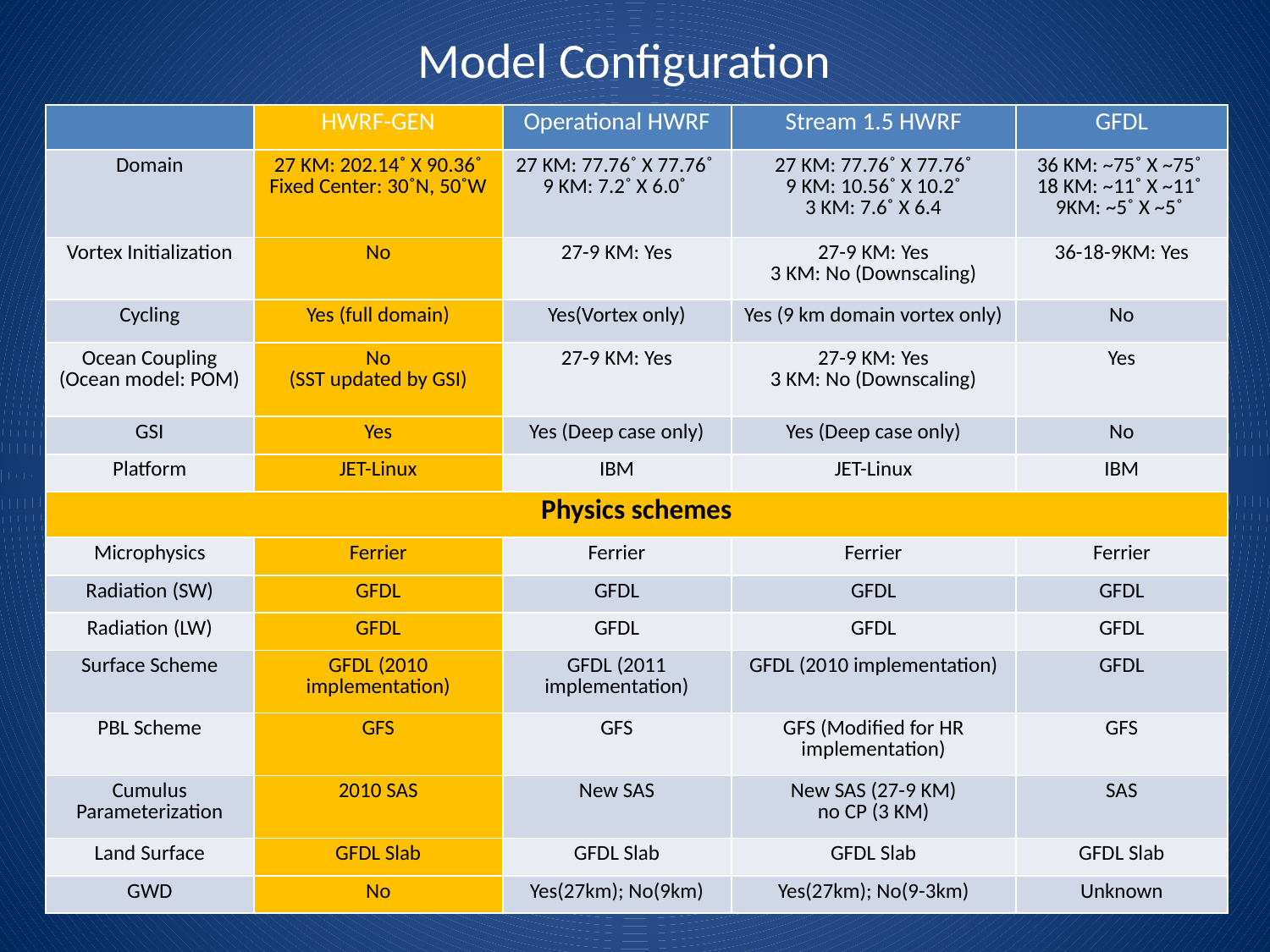

# Model Configuration
|  | HWRF-GEN | Operational HWRF | Stream 1.5 HWRF | GFDL |
| --- | --- | --- | --- | --- |
| Domain | 27 KM: 202.14˚ X 90.36˚ Fixed Center: 30˚N, 50˚W | 27 KM: 77.76˚ X 77.76˚ 9 KM: 7.2˚ X 6.0˚ | 27 KM: 77.76˚ X 77.76˚ 9 KM: 10.56˚ X 10.2˚ 3 KM: 7.6˚ X 6.4 | 36 KM: ~75˚ X ~75˚ 18 KM: ~11˚ X ~11˚ 9KM: ~5˚ X ~5˚ |
| Vortex Initialization | No | 27-9 KM: Yes | 27-9 KM: Yes 3 KM: No (Downscaling) | 36-18-9KM: Yes |
| Cycling | Yes (full domain) | Yes(Vortex only) | Yes (9 km domain vortex only) | No |
| Ocean Coupling (Ocean model: POM) | No (SST updated by GSI) | 27-9 KM: Yes | 27-9 KM: Yes 3 KM: No (Downscaling) | Yes |
| GSI | Yes | Yes (Deep case only) | Yes (Deep case only) | No |
| Platform | JET-Linux | IBM | JET-Linux | IBM |
| Physics schemes |  |  |  |  |
| Microphysics | Ferrier | Ferrier | Ferrier | Ferrier |
| Radiation (SW) | GFDL | GFDL | GFDL | GFDL |
| Radiation (LW) | GFDL | GFDL | GFDL | GFDL |
| Surface Scheme | GFDL (2010 implementation) | GFDL (2011 implementation) | GFDL (2010 implementation) | GFDL |
| PBL Scheme | GFS | GFS | GFS (Modified for HR implementation) | GFS |
| Cumulus Parameterization | 2010 SAS | New SAS | New SAS (27-9 KM) no CP (3 KM) | SAS |
| Land Surface | GFDL Slab | GFDL Slab | GFDL Slab | GFDL Slab |
| GWD | No | Yes(27km); No(9km) | Yes(27km); No(9-3km) | Unknown |